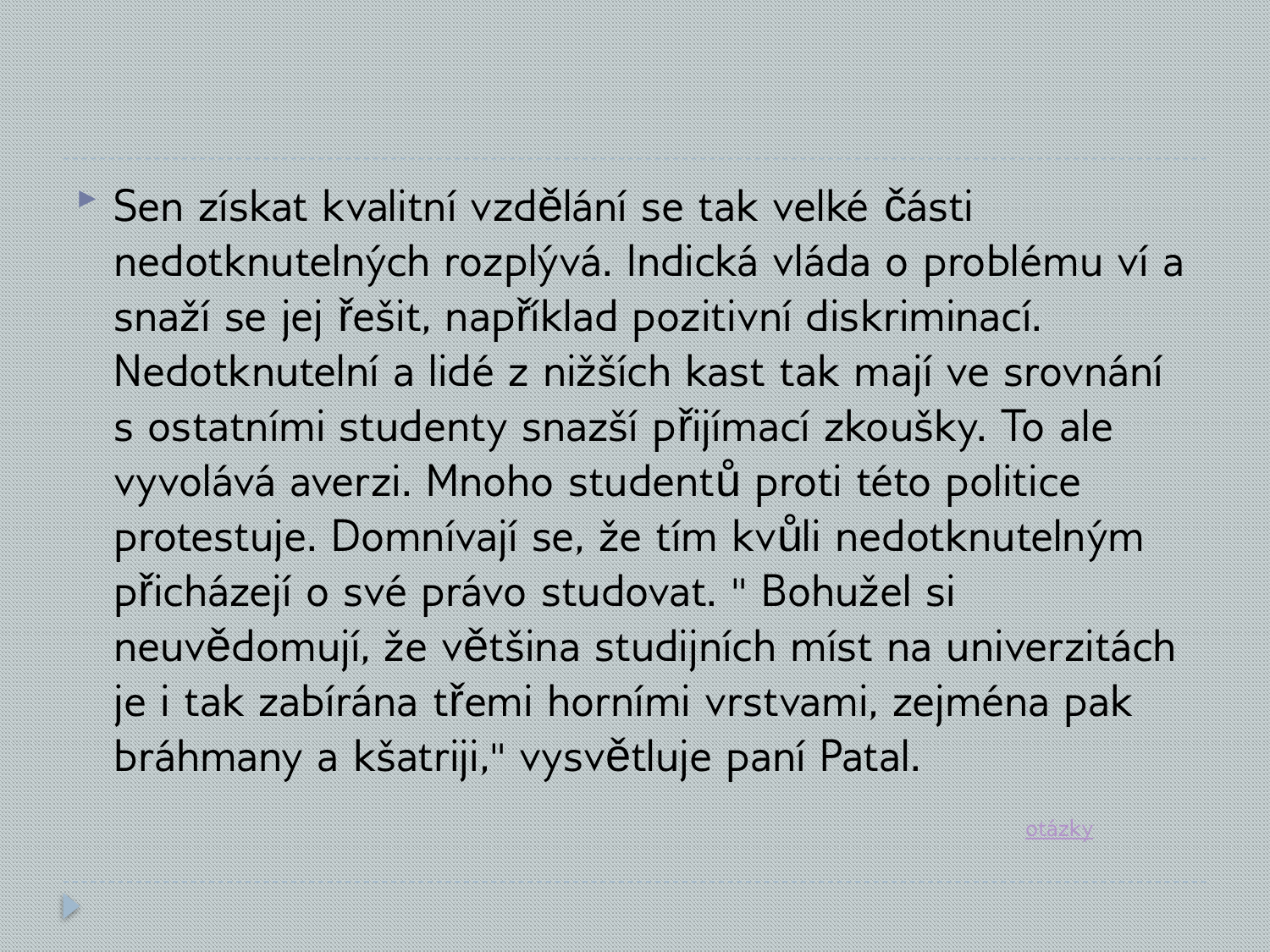

#
Sen získat kvalitní vzdělání se tak velké části nedotknutelných rozplývá. Indická vláda o problému ví a snaží se jej řešit, například pozitivní diskriminací. Nedotknutelní a lidé z nižších kast tak mají ve srovnání s ostatními studenty snazší přijímací zkoušky. To ale vyvolává averzi. Mnoho studentů proti této politice protestuje. Domnívají se, že tím kvůli nedotknutelným přicházejí o své právo studovat. " Bohužel si neuvědomují, že většina studijních míst na univerzitách je i tak zabírána třemi horními vrstvami, zejména pak bráhmany a kšatriji," vysvětluje paní Patal.
                                                                     otázky